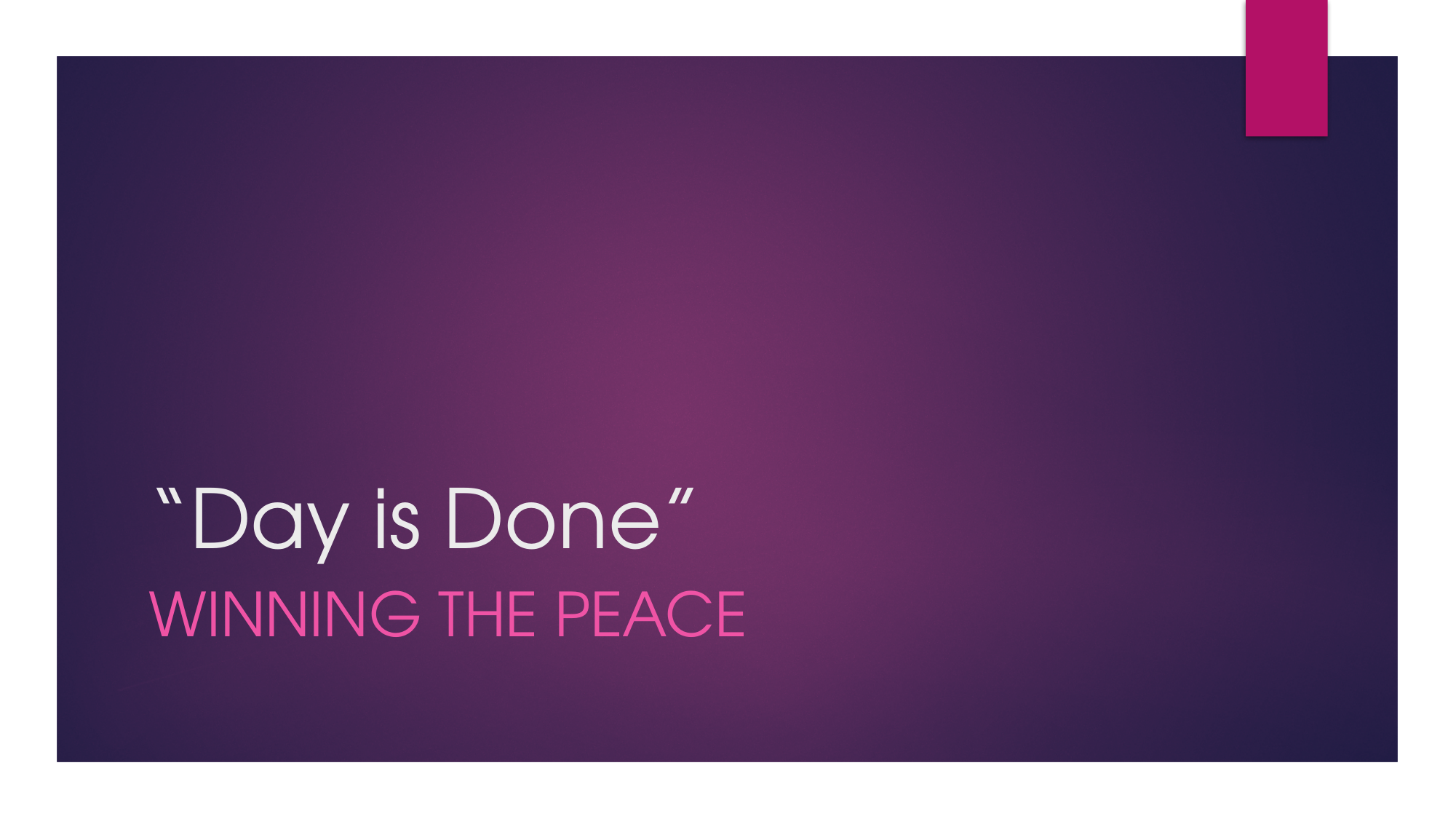

# “Day is Done”
Winning the peace